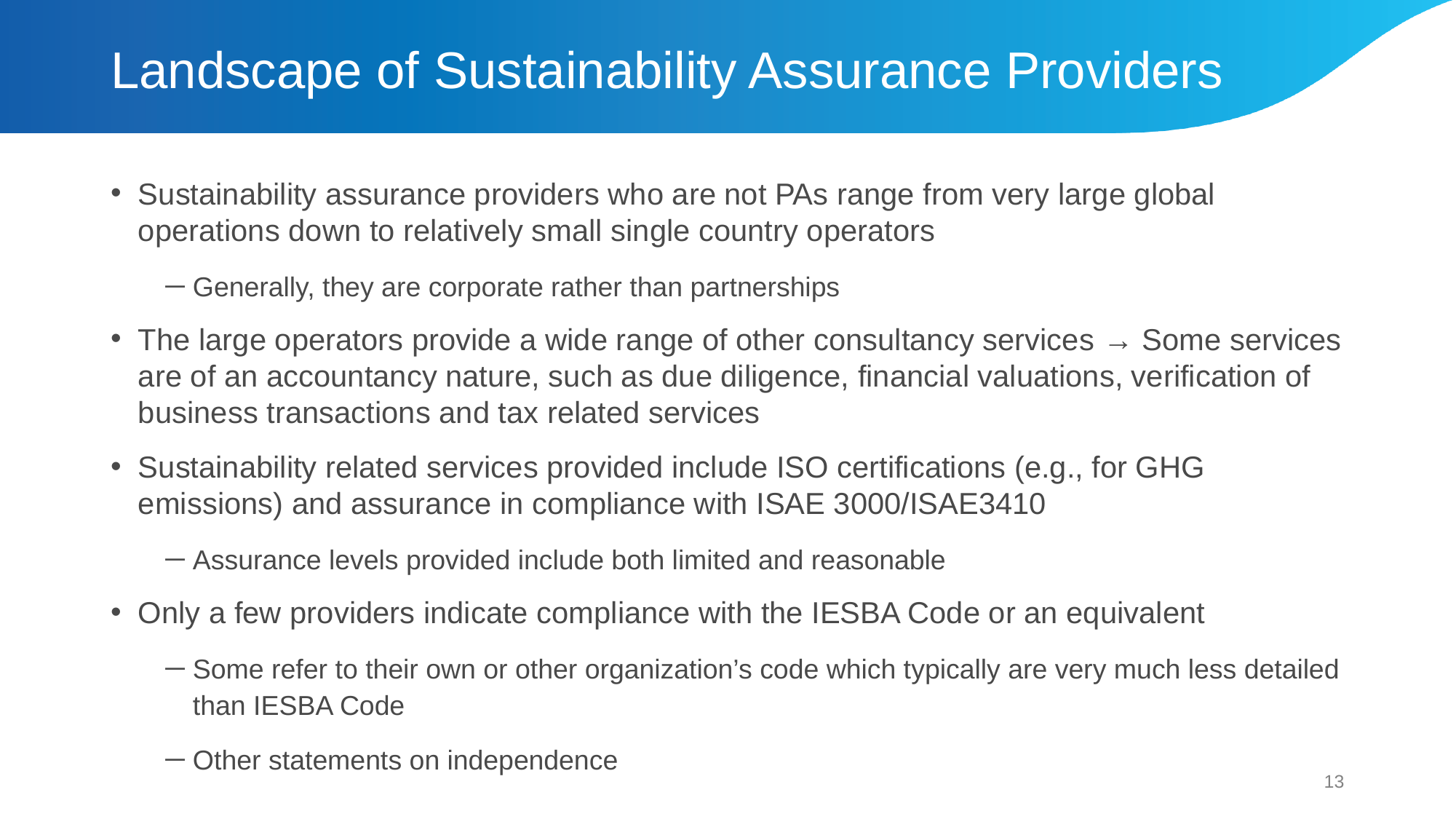

# Landscape of Sustainability Assurance Providers
Sustainability assurance providers who are not PAs range from very large global operations down to relatively small single country operators ​
Generally, they are corporate rather than partnerships​
The large operators provide a wide range of other consultancy services → Some services are of an accountancy nature, such as due diligence, ​financial valuations, verification of business transactions​ and tax related services​
Sustainability related services provided include ISO certifications (e.g., for GHG emissions) and assurance in compliance with ISAE 3000/ISAE3410​
Assurance levels provided include both limited and reasonable​
Only a few providers indicate compliance with the IESBA Code or an equivalent​
Some refer to their own or other organization’s code which typically are very much less detailed than IESBA Code​
Other statements on independence

13